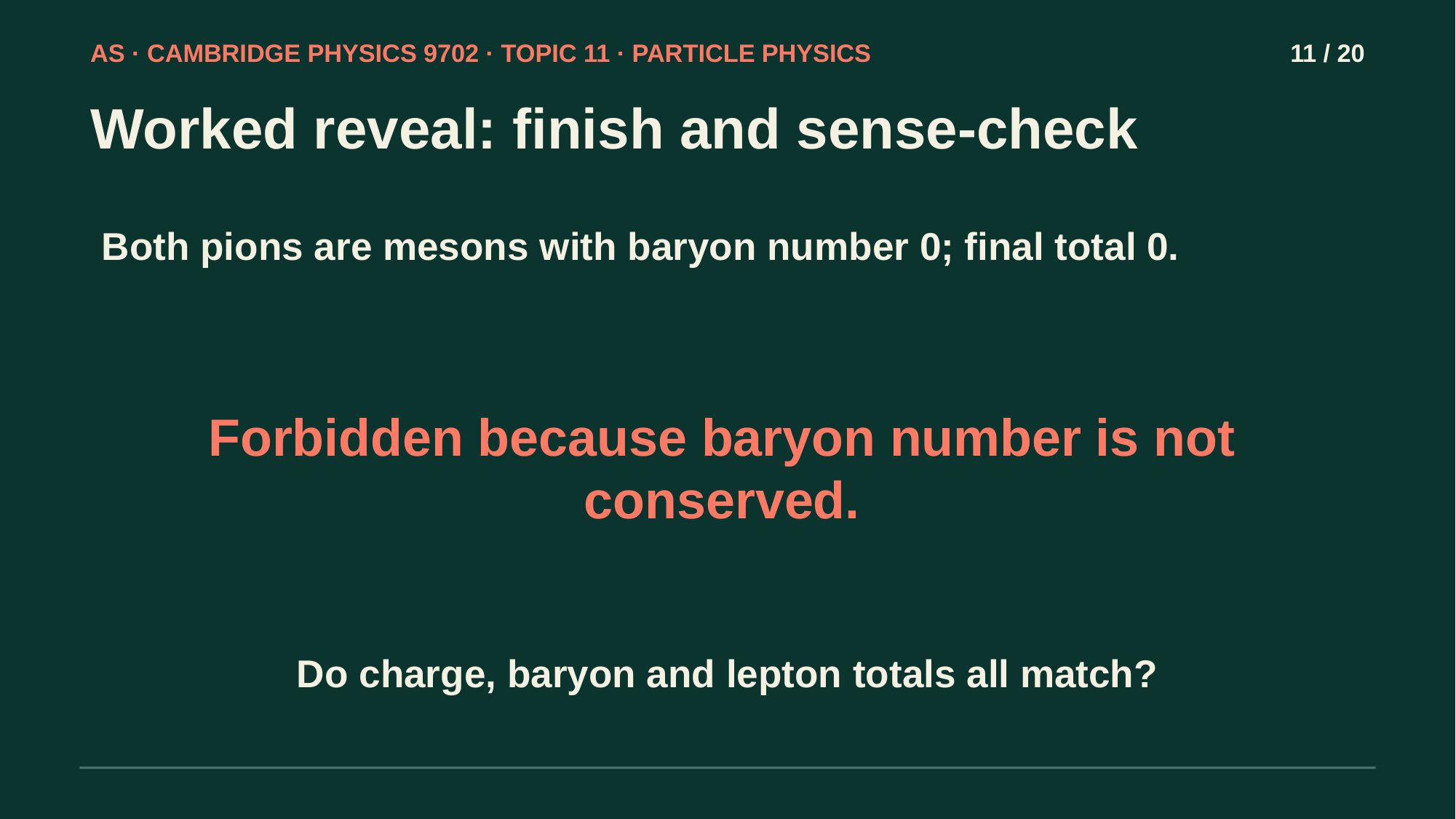

AS · CAMBRIDGE PHYSICS 9702 · TOPIC 11 · PARTICLE PHYSICS
11 / 20
Worked reveal: finish and sense-check
Both pions are mesons with baryon number 0; final total 0.
Forbidden because baryon number is not conserved.
Do charge, baryon and lepton totals all match?